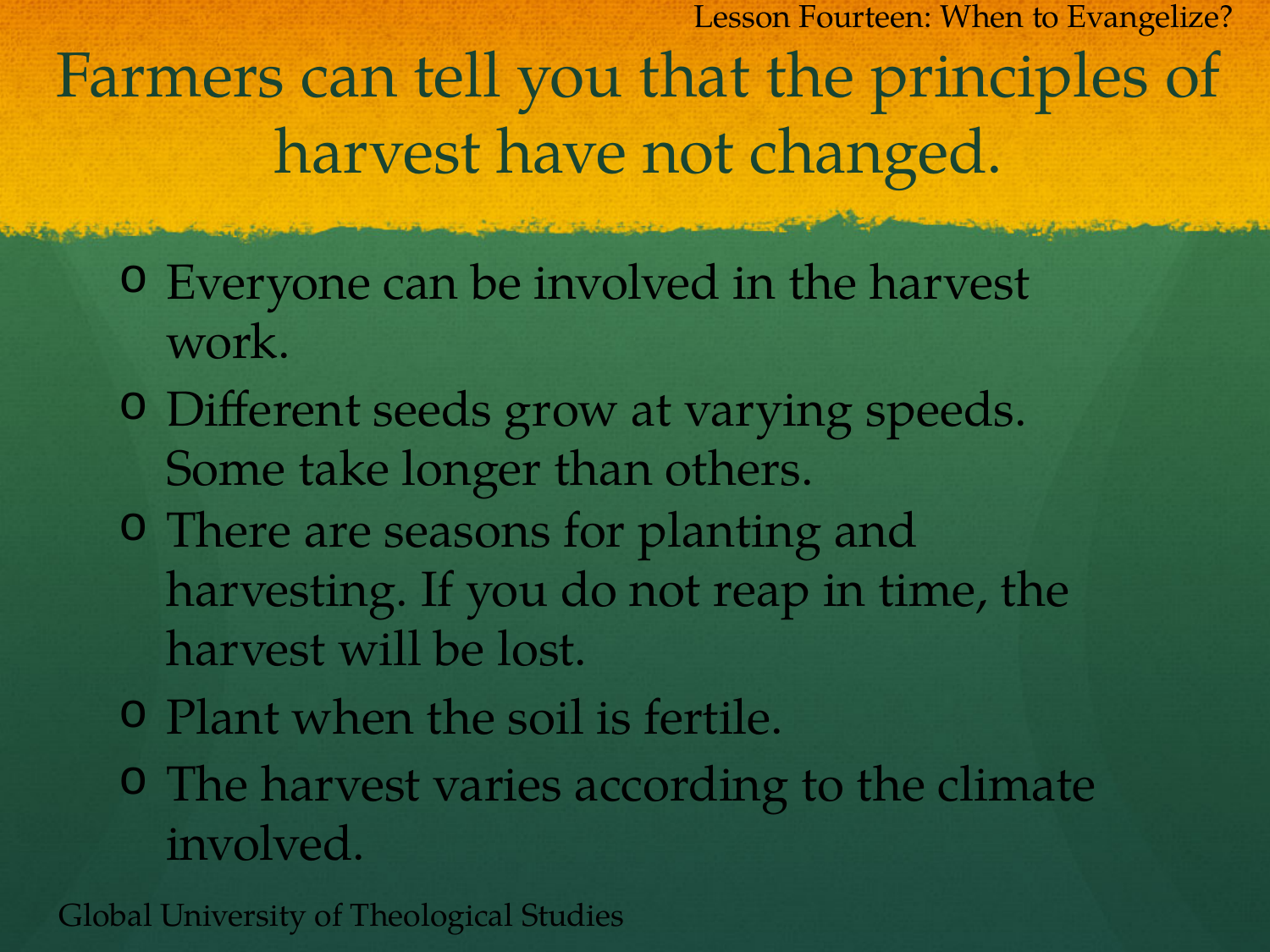

Lesson Fourteen: When to Evangelize?

# Farmers can tell you that the principles of harvest have not changed.
Everyone can be involved in the harvest work.
Different seeds grow at varying speeds. Some take longer than others.
There are seasons for planting and harvesting. If you do not reap in time, the harvest will be lost.
Plant when the soil is fertile.
The harvest varies according to the climate involved.
Global University of Theological Studies